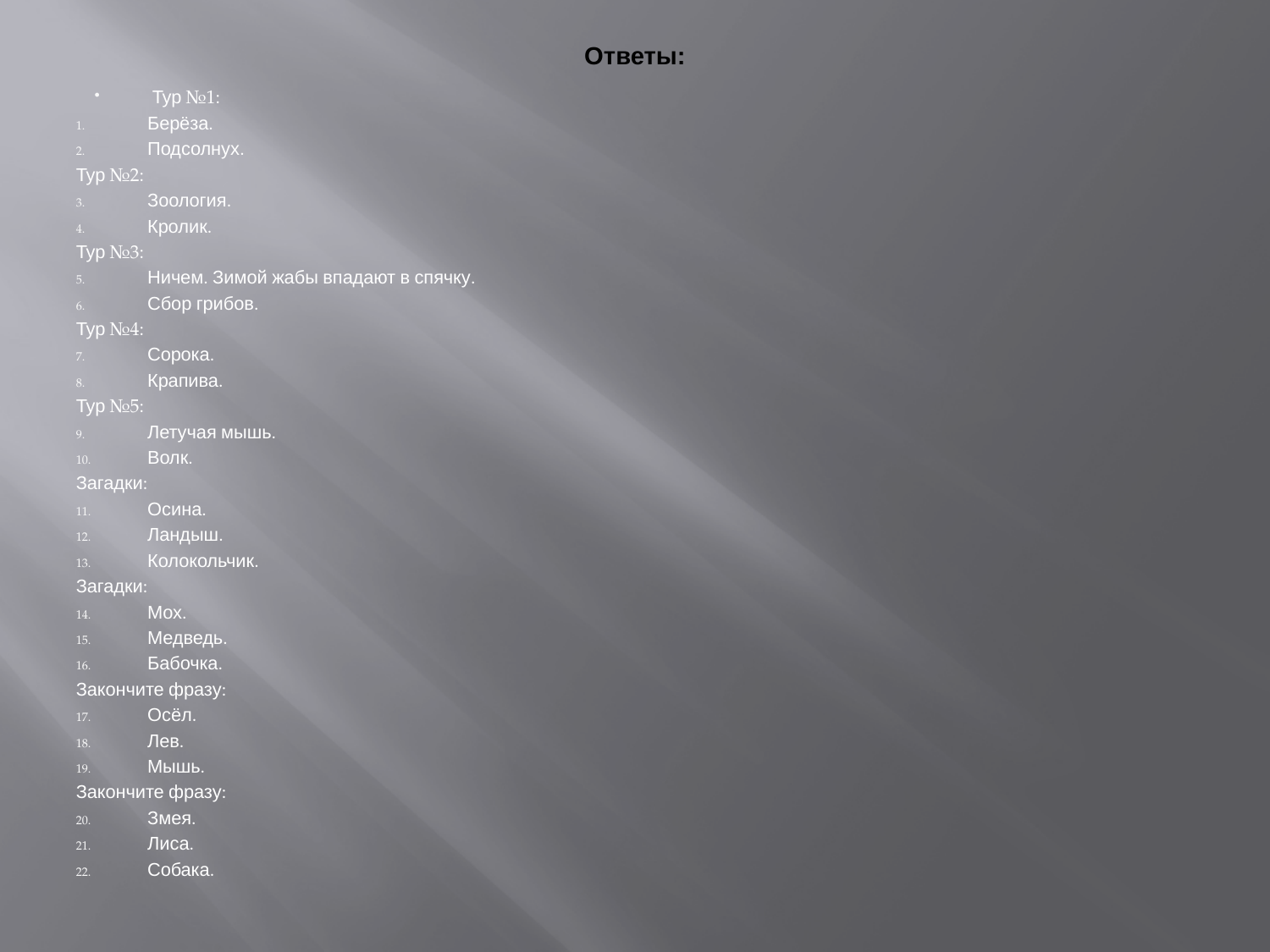

# Ответы:
Тур №1:
Берёза.
Подсолнух.
Тур №2:
Зоология.
Кролик.
Тур №3:
Ничем. Зимой жабы впадают в спячку.
Сбор грибов.
Тур №4:
Сорока.
Крапива.
Тур №5:
Летучая мышь.
Волк.
Загадки:
Осина.
Ландыш.
Колокольчик.
Загадки:
Мох.
Медведь.
Бабочка.
Закончите фразу:
Осёл.
Лев.
Мышь.
Закончите фразу:
Змея.
Лиса.
Собака.